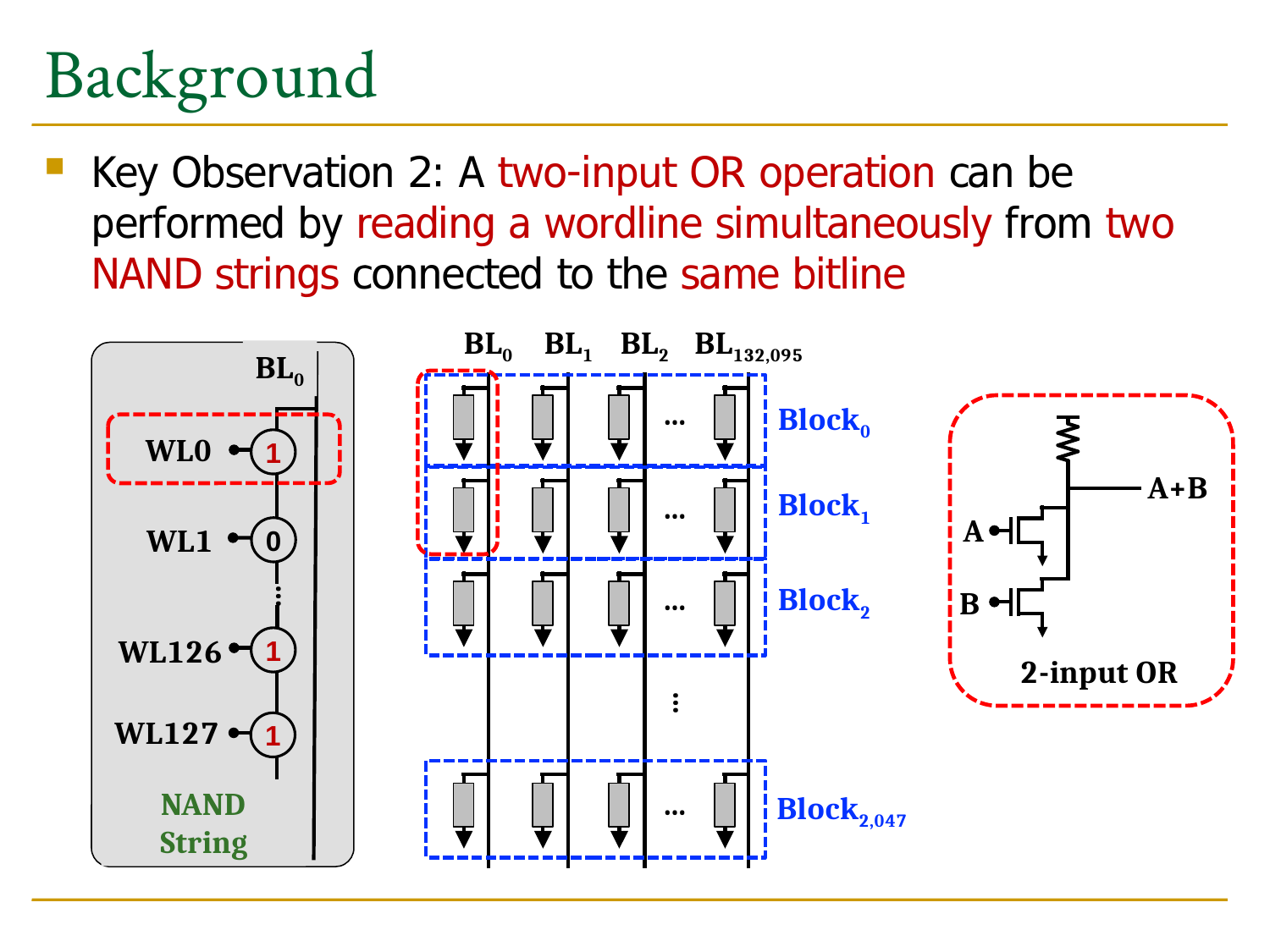

# Background
Key Observation 2: A two-input OR operation can be performed by reading a wordline simultaneously from two NAND strings connected to the same bitline
BL0
BL1
BL2
BL132,095

…

Block0

Block1
…

Block2
…

…

…

Block2,047

BL0
1
WL0
0
…
1
WL126
1
WL127
NAND String
WL1

A+B
A
B
2-input OR